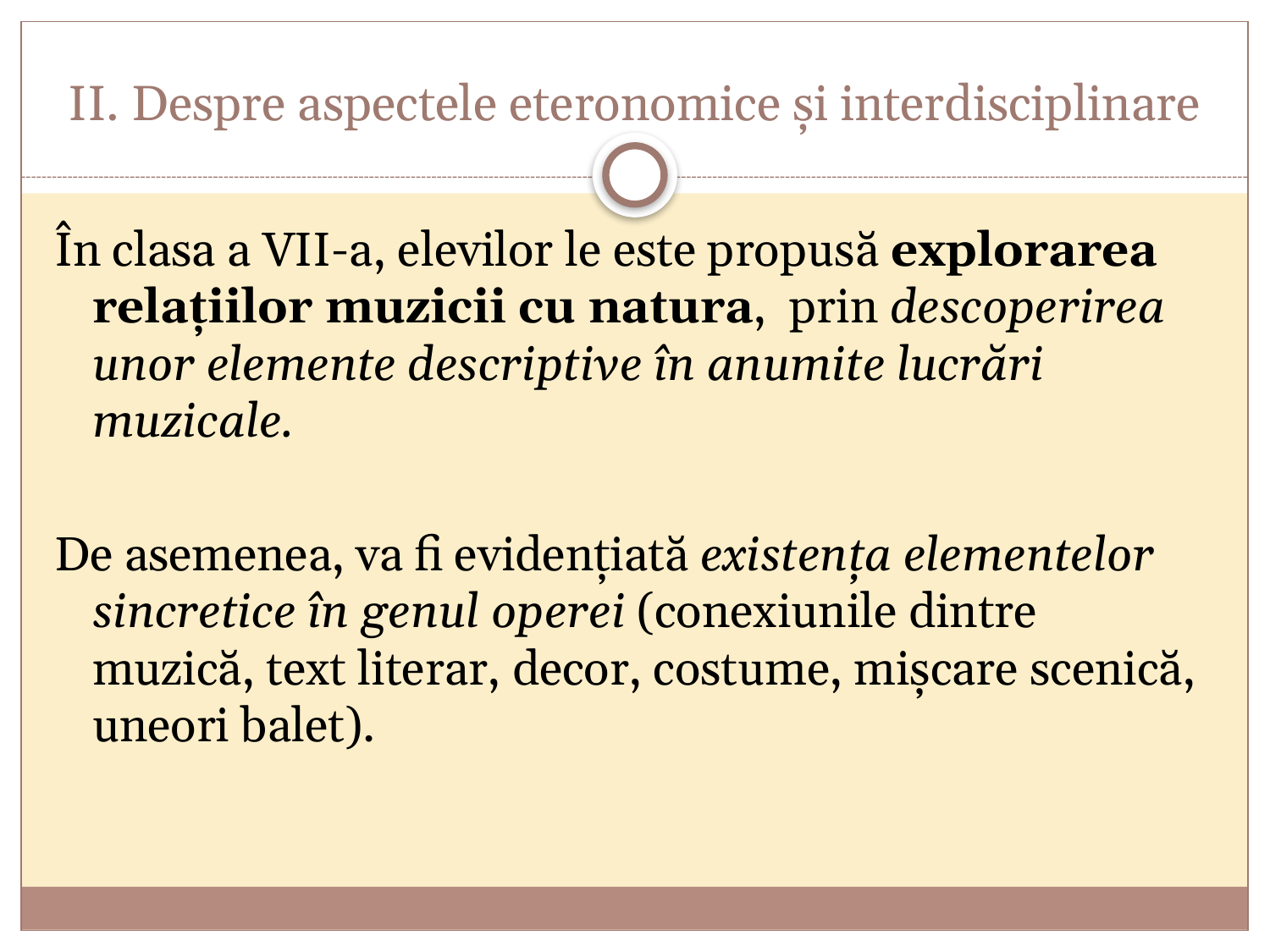

# II. Despre aspectele eteronomice și interdisciplinare
În clasa a VII-a, elevilor le este propusă explorarea relațiilor muzicii cu natura,  prin descoperirea unor elemente descriptive în anumite lucrări muzicale.

De asemenea, va fi evidențiată existența elementelor sincretice în genul operei (conexiunile dintre muzică, text literar, decor, costume, mișcare scenică, uneori balet).